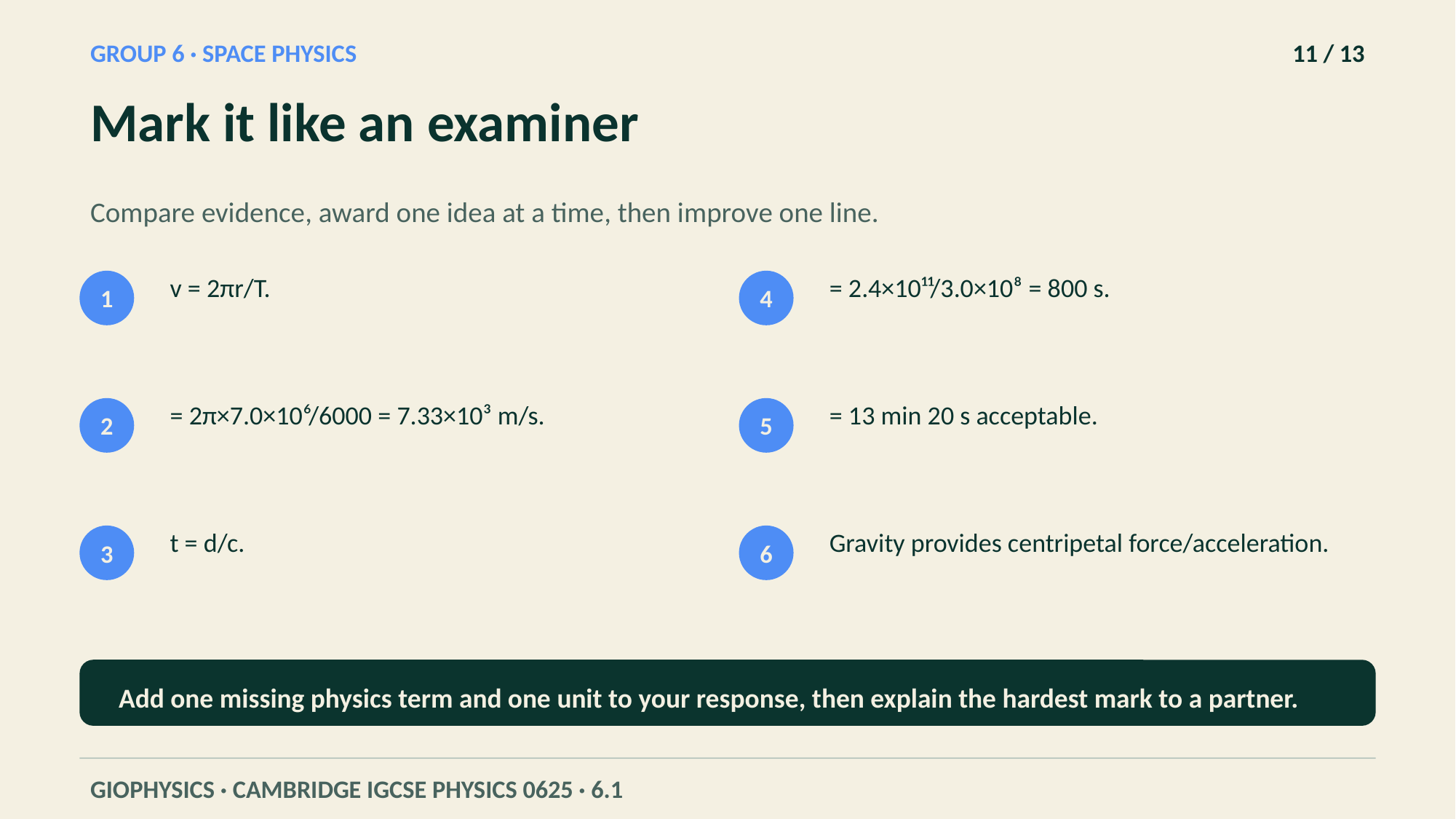

GROUP 6 · SPACE PHYSICS
11 / 13
Mark it like an examiner
Compare evidence, award one idea at a time, then improve one line.
v = 2πr/T.
= 2.4×10¹¹/3.0×10⁸ = 800 s.

1
4
= 2π×7.0×10⁶/6000 = 7.33×10³ m/s.
= 13 min 20 s acceptable.

2
5
t = d/c.
Gravity provides centripetal force/acceleration.

3
6

Add one missing physics term and one unit to your response, then explain the hardest mark to a partner.

GIOPHYSICS · CAMBRIDGE IGCSE PHYSICS 0625 · 6.1